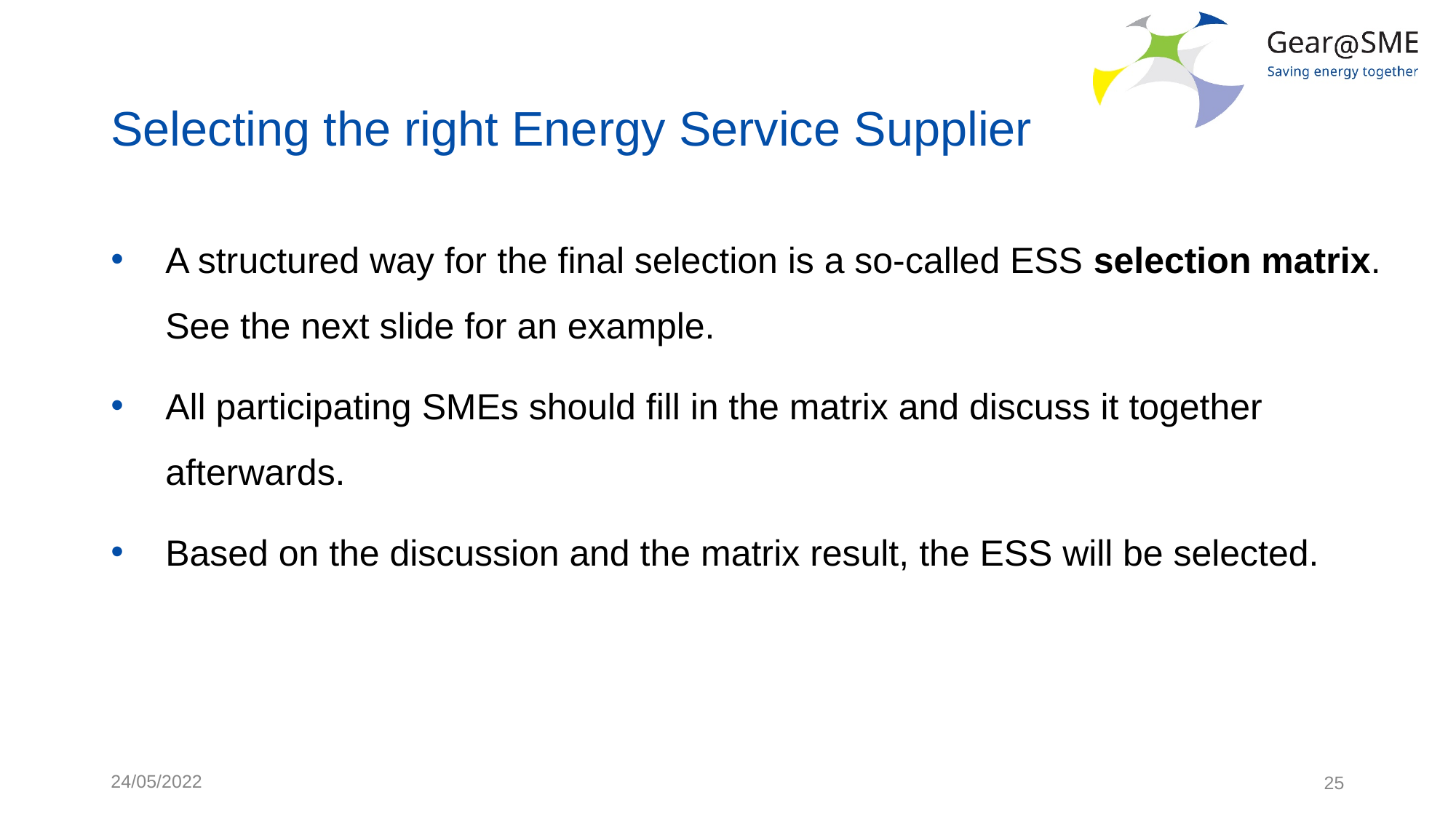

# Selecting the right Energy Service Supplier
A structured way for the final selection is a so-called ESS selection matrix. See the next slide for an example.
All participating SMEs should fill in the matrix and discuss it together afterwards.
Based on the discussion and the matrix result, the ESS will be selected.

24/05/2022
25